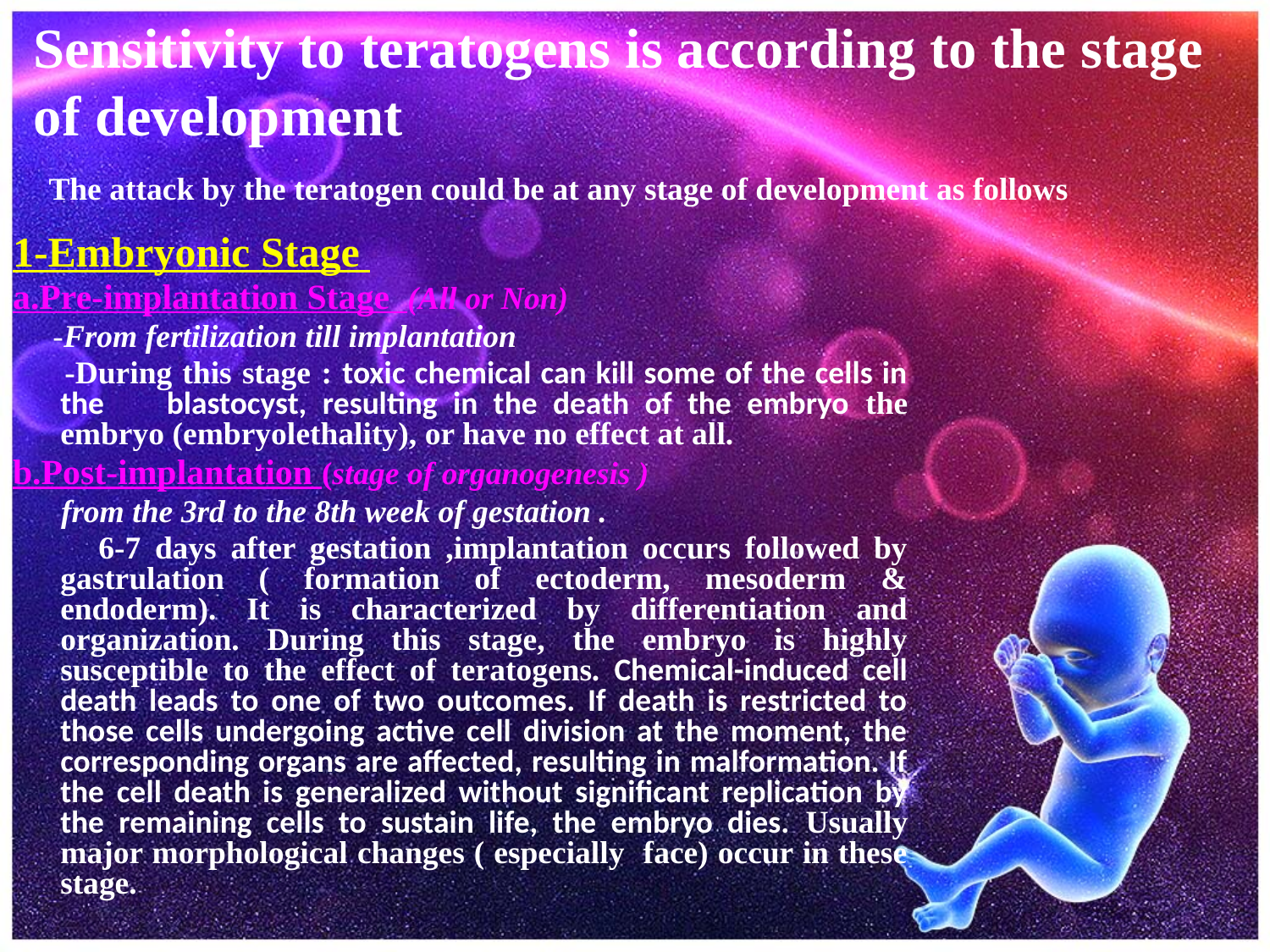

# Sensitivity to teratogens is according to the stage of development

1-Embryonic Stage
a.Pre-implantation Stage  (All or Non)
     -From fertilization till implantation
     -During this stage : toxic chemical can kill some of the cells in the    blastocyst, resulting in the death of the embryo the embryo (embryolethality), or have no effect at all.
b.Post-implantation (stage of organogenesis )
      from the 3rd to the 8th week of gestation .
      6-7 days after gestation ,implantation occurs followed by gastrulation ( formation of ectoderm, mesoderm & endoderm). It is characterized by differentiation and organization. During this stage, the embryo is highly susceptible to the effect of teratogens. Chemical-induced cell death leads to one of two outcomes. If death is restricted to those cells undergoing active cell division at the moment, the corresponding organs are affected, resulting in malformation. If the cell death is generalized without significant replication by the remaining cells to sustain life, the embryo dies. Usually major morphological changes ( especially  face) occur in these stage.

The attack by the teratogen could be at any stage of development as follows